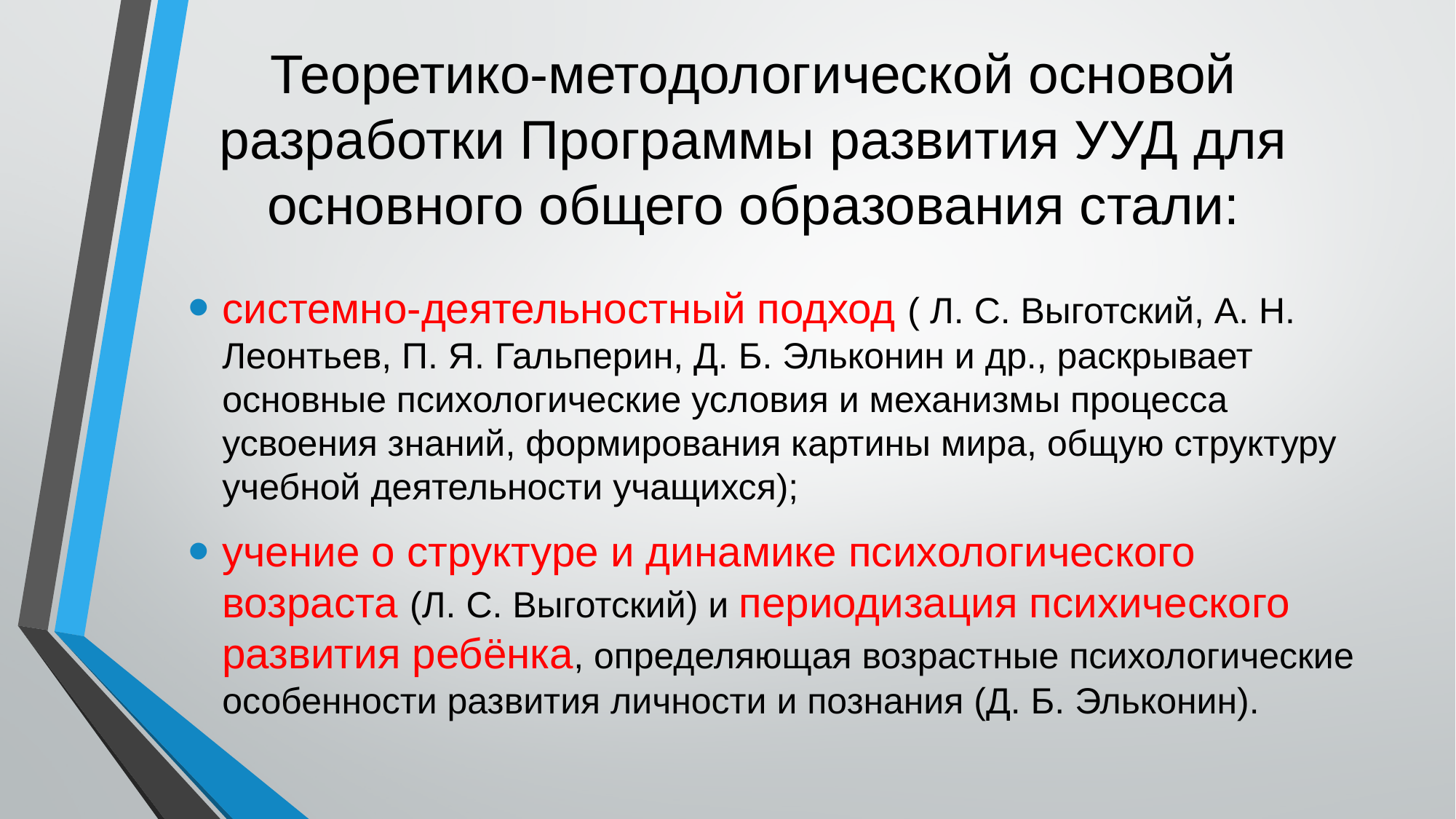

# Теоретико-методологической основой разработки Программы развития УУД для основного общего образования стали:
системно-деятельностный подход ( Л. С. Выготский, А. Н. Леонтьев, П. Я. Гальперин, Д. Б. Эльконин и др., раскрывает основные психологические условия и механизмы процесса усвоения знаний, формирования картины мира, общую структуру учебной деятельности учащихся);
учение о структуре и динамике психологического возраста (Л. С. Выготский) и периодизация психического развития ребёнка, определяющая возрастные психологические особенности развития личности и познания (Д. Б. Эльконин).